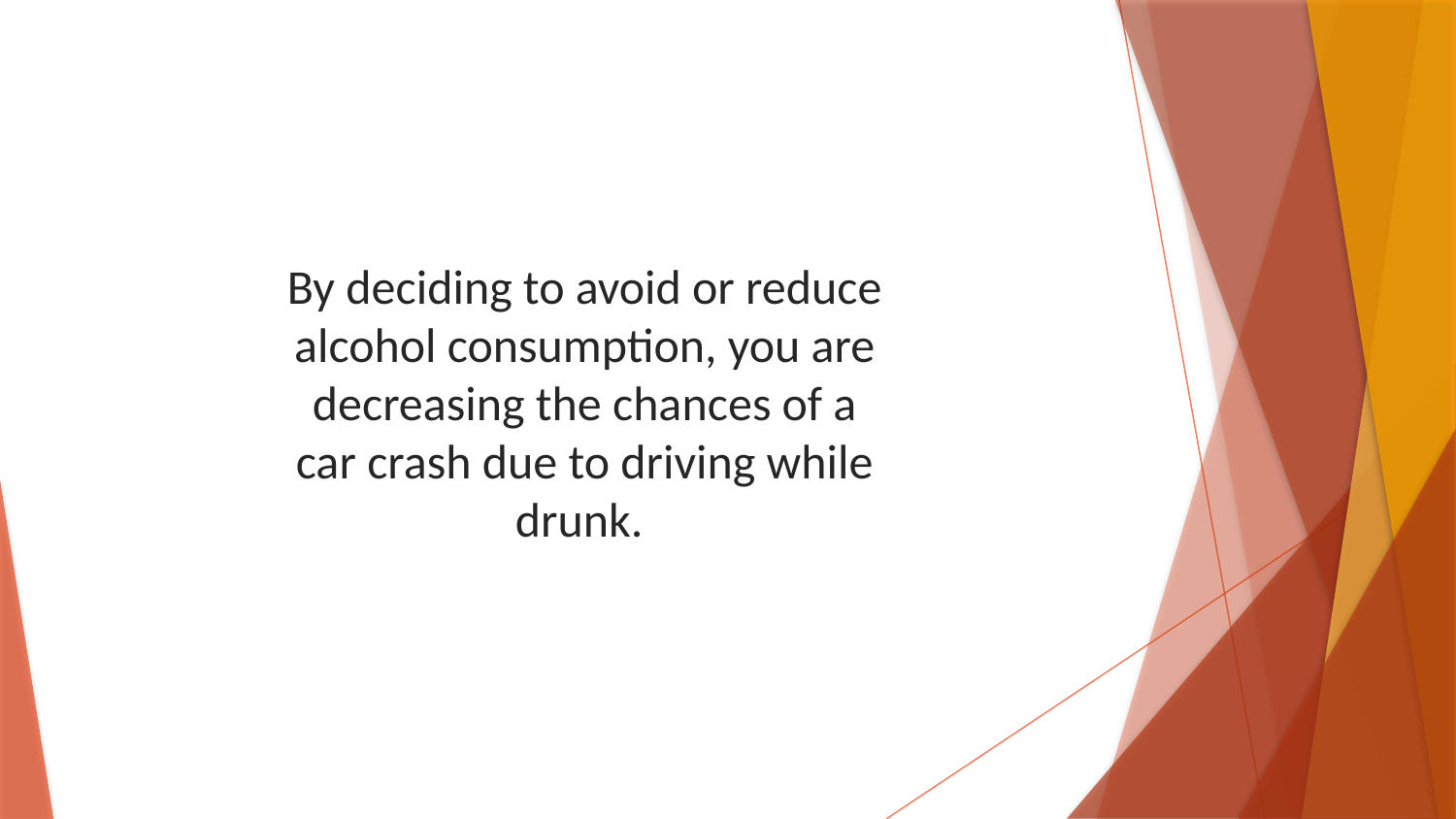

By deciding to avoid or reduce alcohol consumption, you are decreasing the chances of a car crash due to driving while drunk.